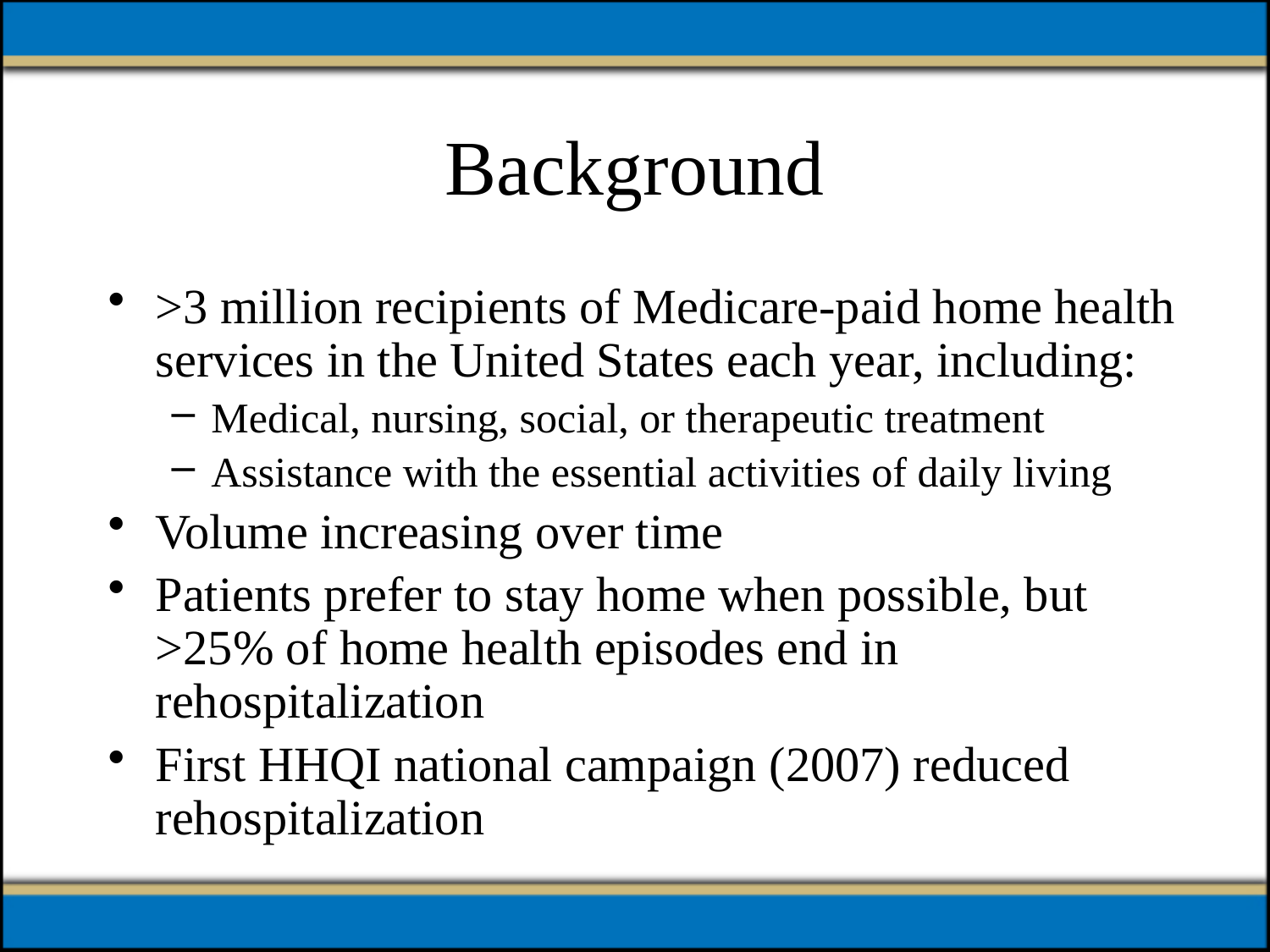

# Background
>3 million recipients of Medicare-paid home health services in the United States each year, including:
Medical, nursing, social, or therapeutic treatment
Assistance with the essential activities of daily living
Volume increasing over time
Patients prefer to stay home when possible, but >25% of home health episodes end in rehospitalization
First HHQI national campaign (2007) reduced rehospitalization